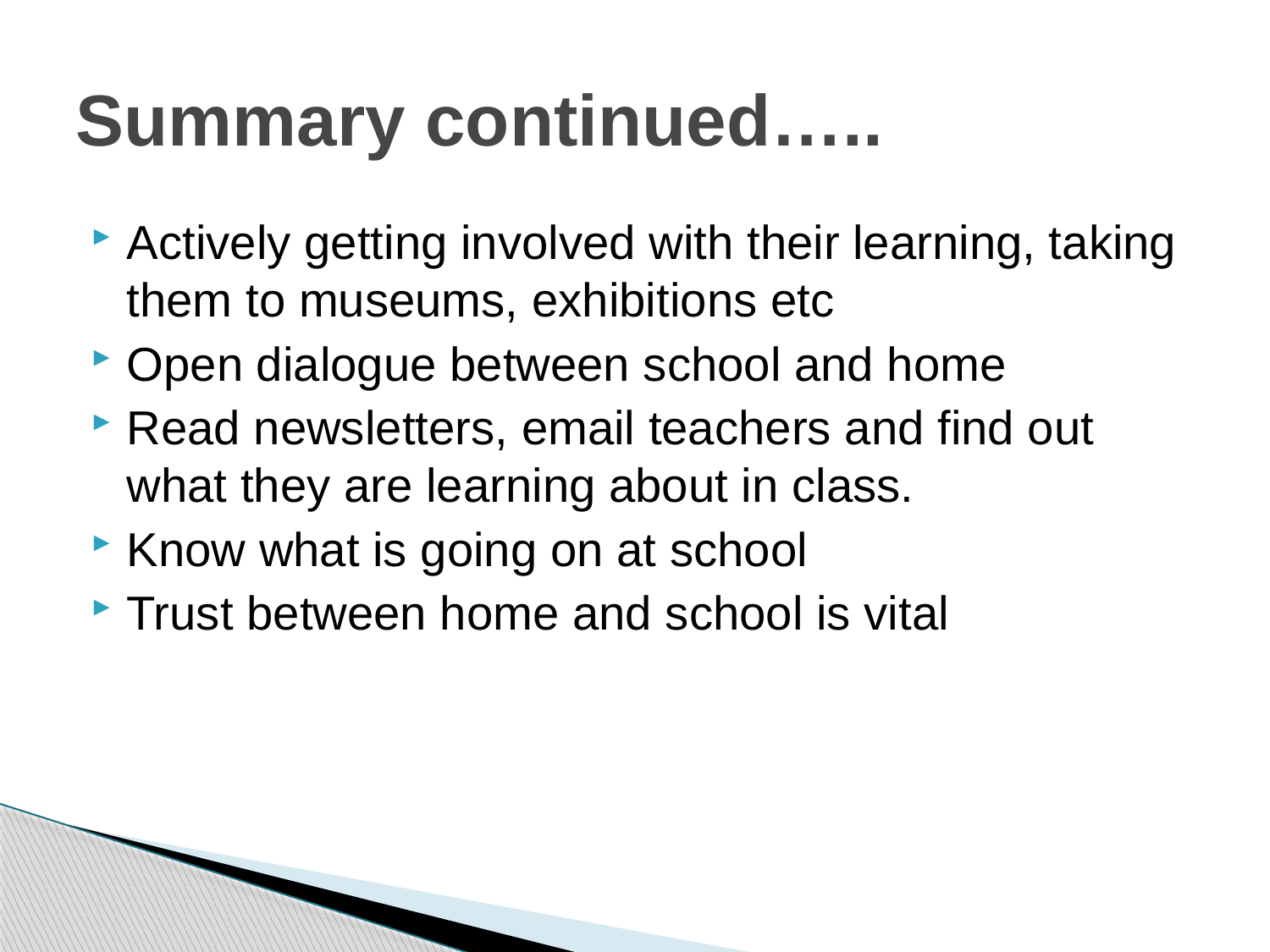

# Summary continued…..
Actively getting involved with their learning, taking them to museums, exhibitions etc
Open dialogue between school and home
Read newsletters, email teachers and find out what they are learning about in class.
Know what is going on at school
Trust between home and school is vital